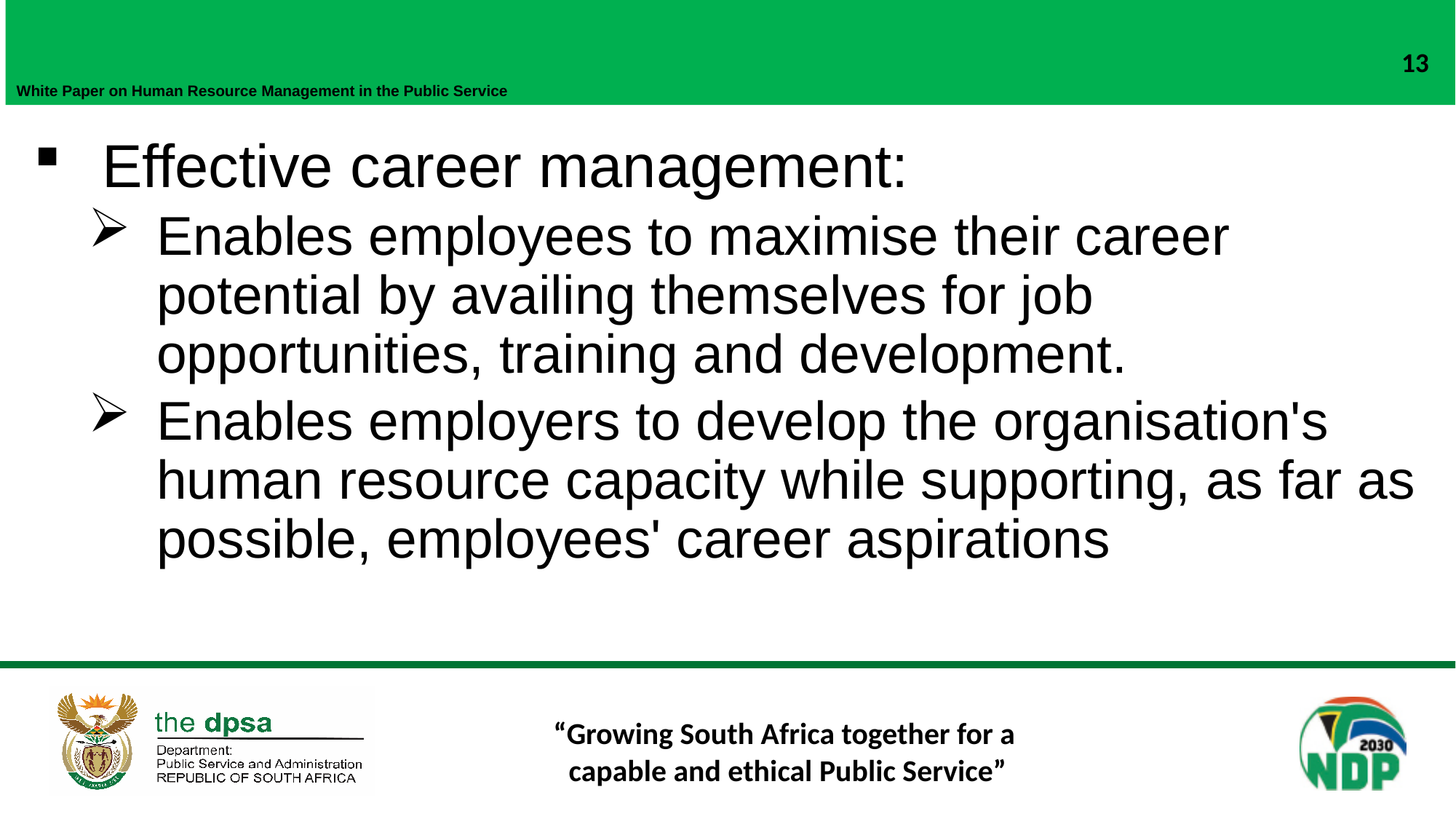

# White Paper on Human Resource Management in the Public Service
13
Effective career management:
Enables employees to maximise their career potential by availing themselves for job opportunities, training and development.
Enables employers to develop the organisation's human resource capacity while supporting, as far as possible, employees' career aspirations